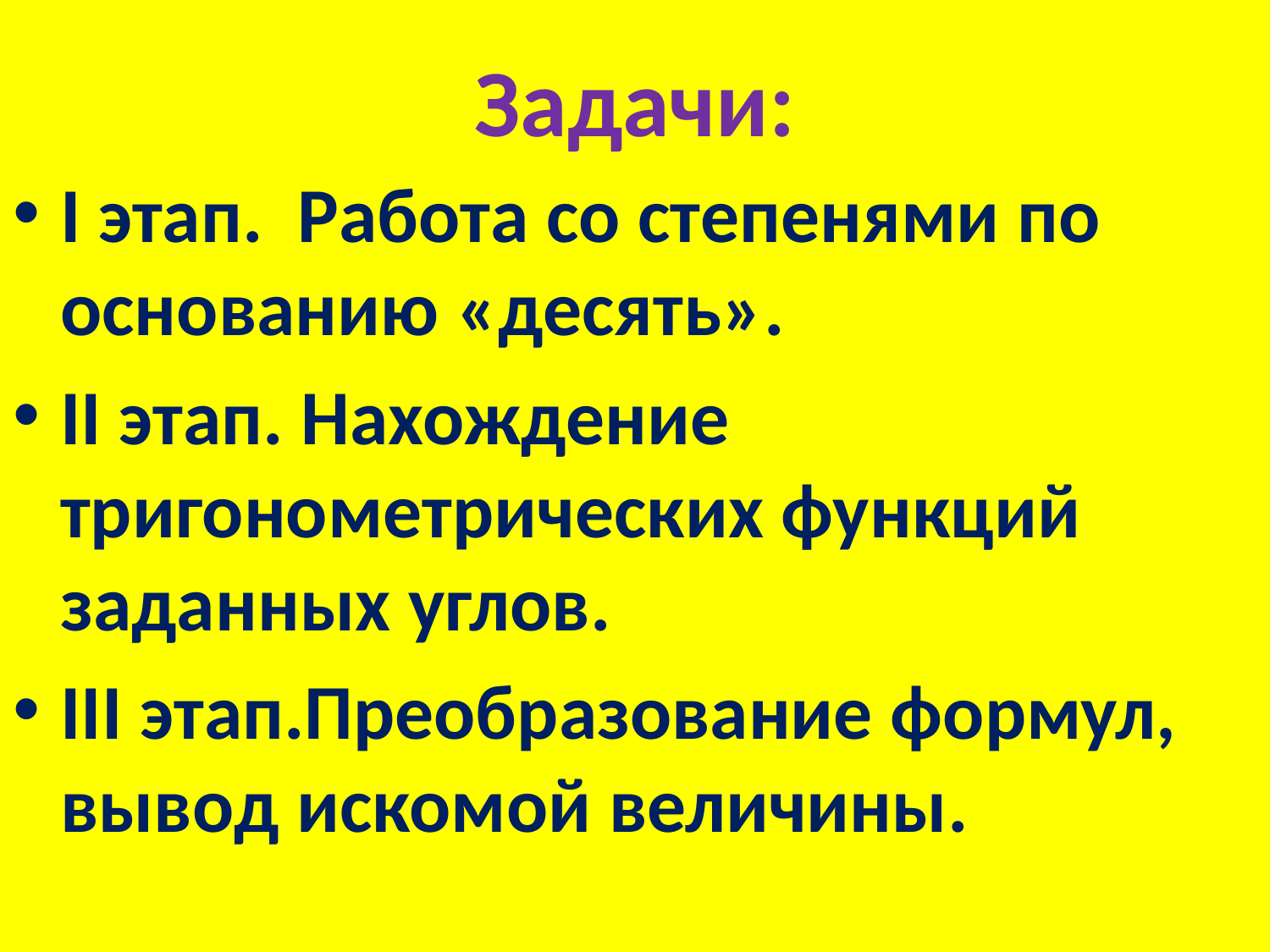

# Задачи:
I этап.  Работа со степенями по основанию «десять».
II этап. Нахождение тригонометрических функций заданных углов.
III этап.Преобразование формул, вывод искомой величины.